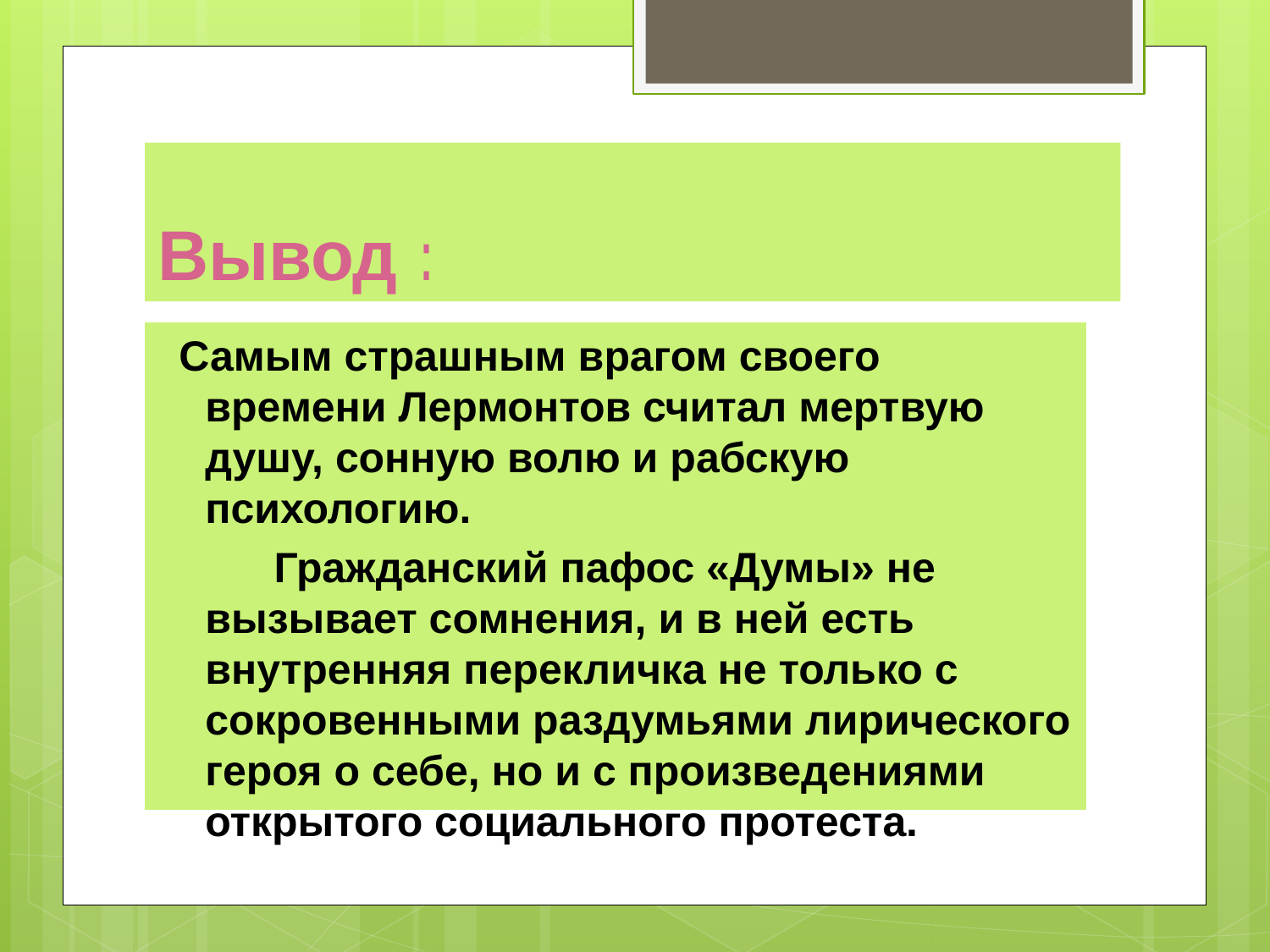

# Вывод :
 Самым страшным врагом своего времени Лермонтов считал мертвую душу, сонную волю и рабскую психологию.
         Гражданский пафос «Думы» не вызывает сомнения, и в ней есть внутренняя перекличка не только с сокровенными раздумьями лирического героя о себе, но и с произведениями открытого социального протеста.